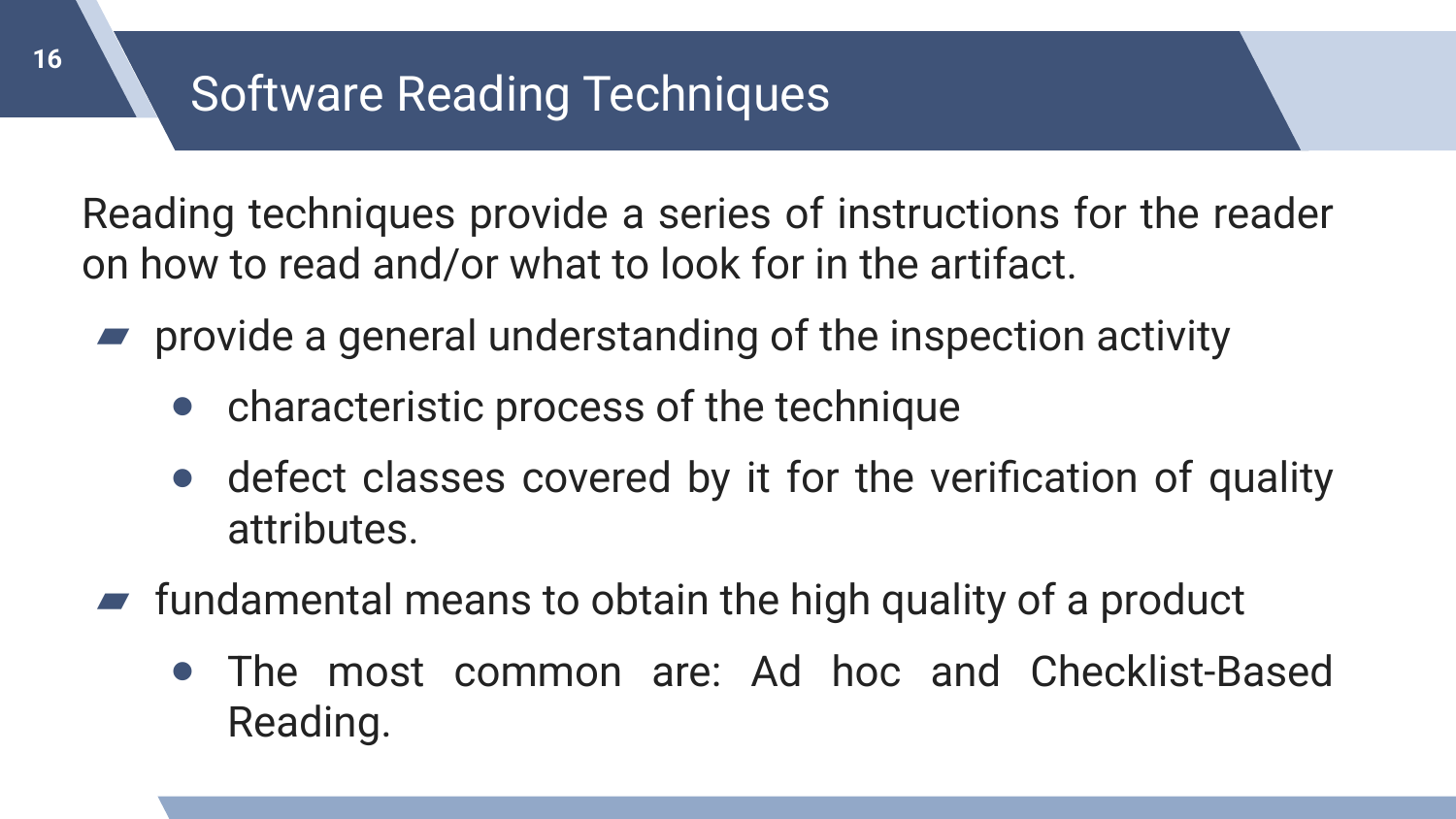

16
# Software Reading Techniques
Reading techniques provide a series of instructions for the reader on how to read and/or what to look for in the artifact.
provide a general understanding of the inspection activity
characteristic process of the technique
defect classes covered by it for the verification of quality attributes.
fundamental means to obtain the high quality of a product
The most common are: Ad hoc and Checklist-Based Reading.